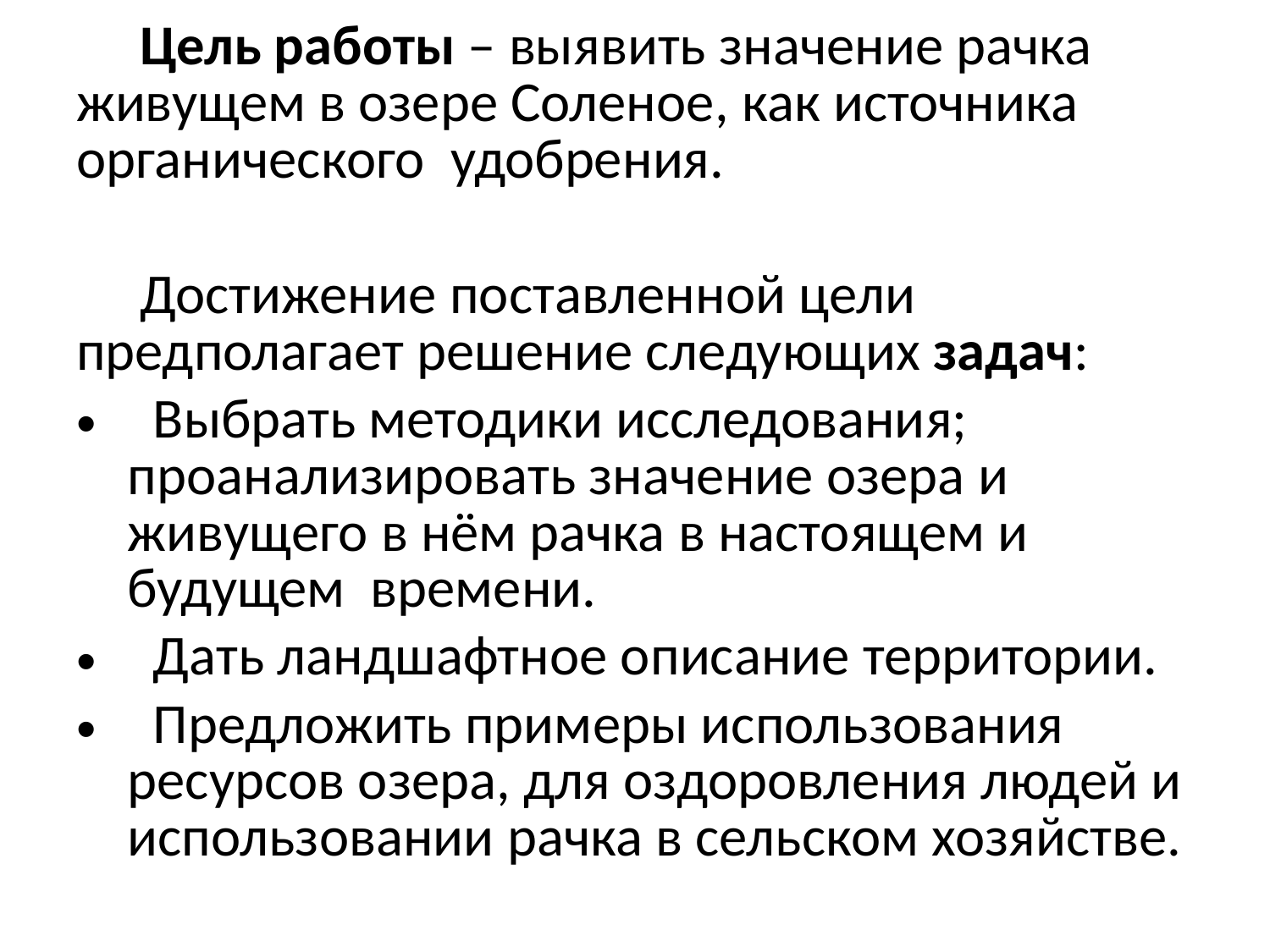

Цель работы – выявить значение рачка живущем в озере Соленое, как источника органического  удобрения.

     Достижение поставленной цели предполагает решение следующих задач:
  Выбрать методики исследования; проанализировать значение озера и живущего в нём рачка в настоящем и будущем  времени.
  Дать ландшафтное описание территории.
  Предложить примеры использования ресурсов озера, для оздоровления людей и использовании рачка в сельском хозяйстве.